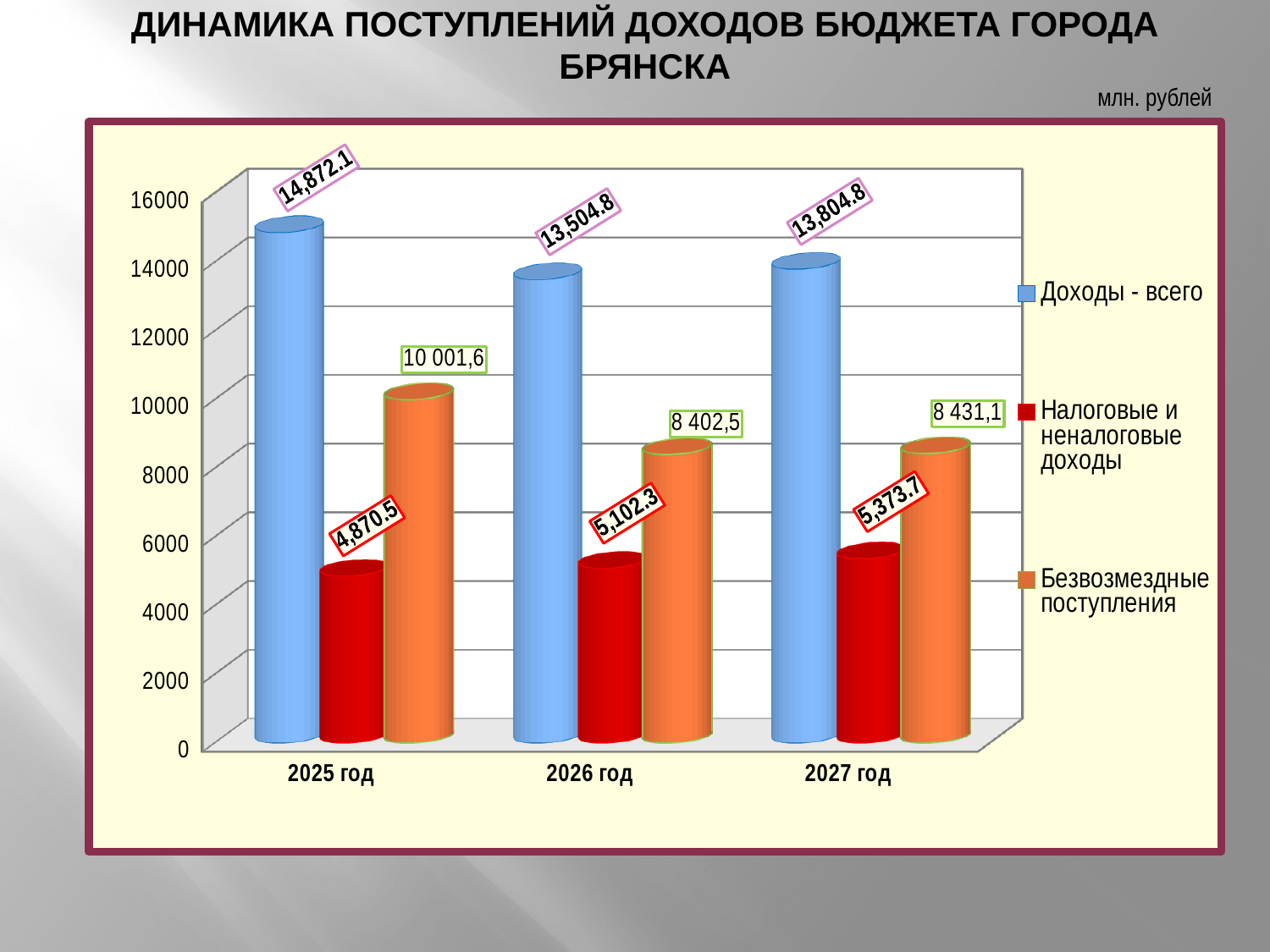

# ДИНАМИКА ПОСТУПЛЕНИЙ ДОХОДОВ БЮДЖЕТА ГОРОДА БРЯНСКА
млн. рублей

[unsupported chart]